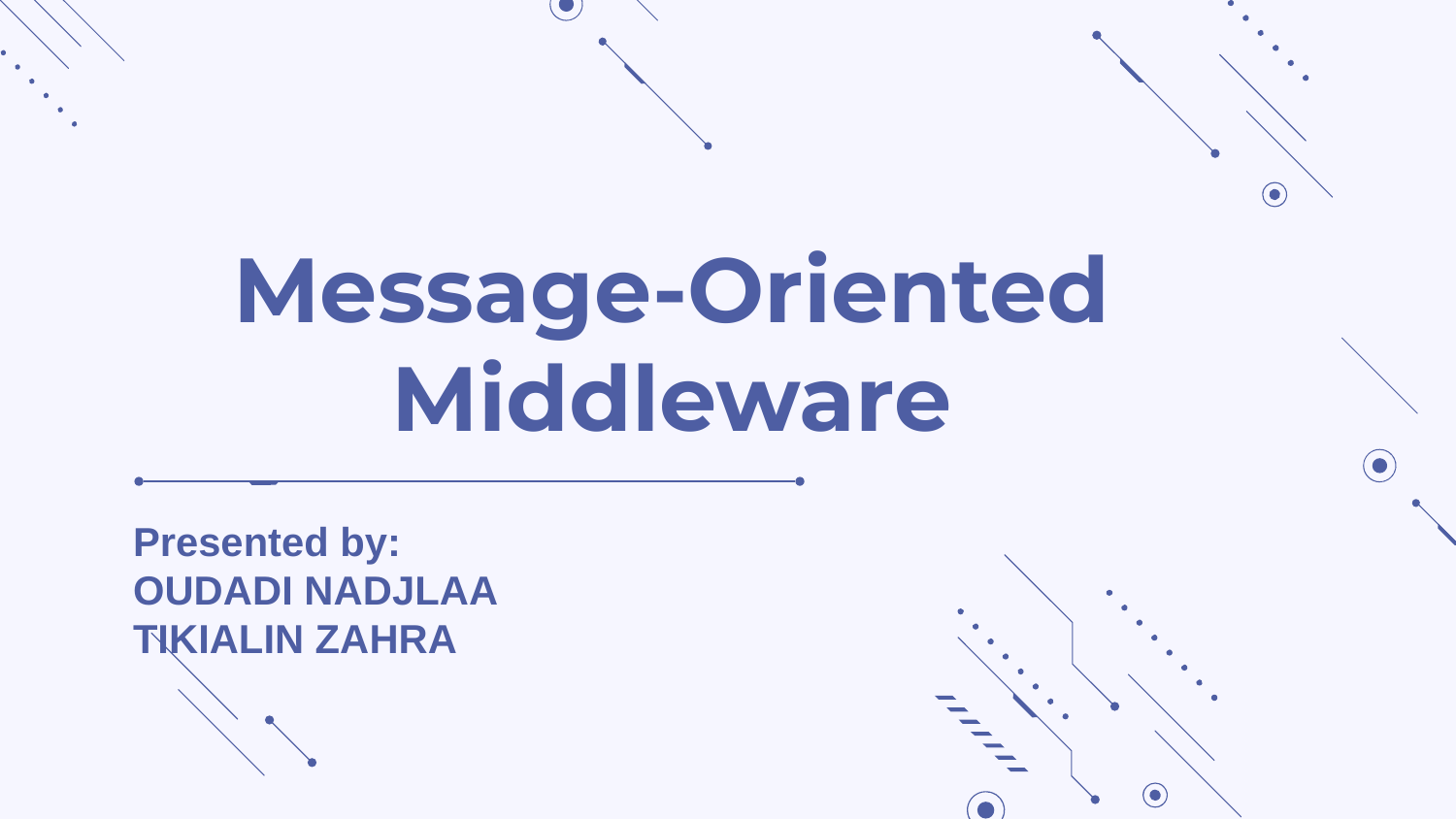

# Message-Oriented Middleware

Presented by:
OUDADI NADJLAA
TIKIALIN ZAHRA